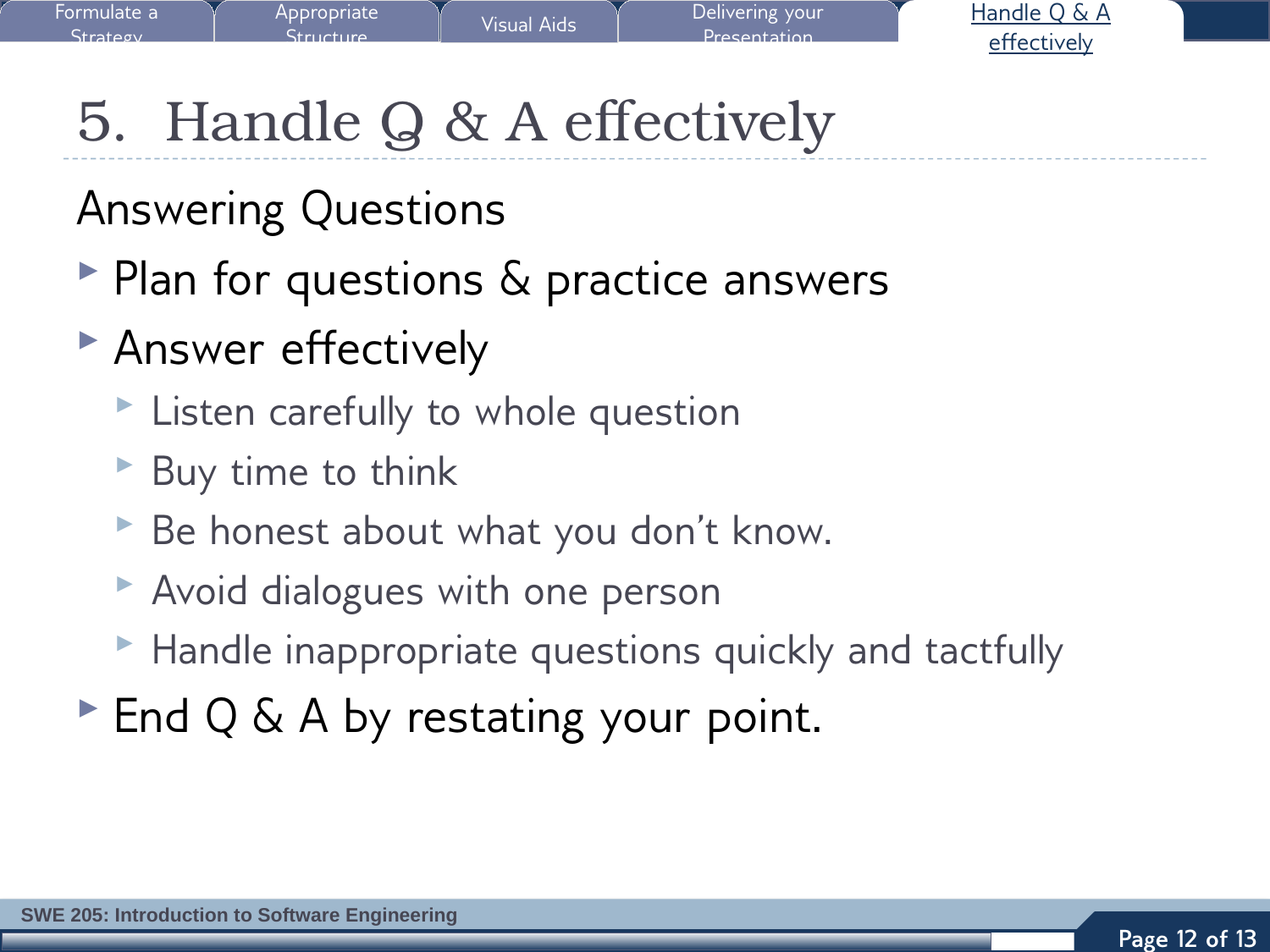

Formulate a Strategy
Appropriate Structure
Visual Aids
Delivering your Presentation
Handle Q & A effectively
# 5.  Handle Q & A effectively
Answering Questions
Plan for questions & practice answers
Answer effectively
Listen carefully to whole question
Buy time to think
Be honest about what you don’t know.
Avoid dialogues with one person
Handle inappropriate questions quickly and tactfully
End Q & A by restating your point.
12
Page 12 of 13